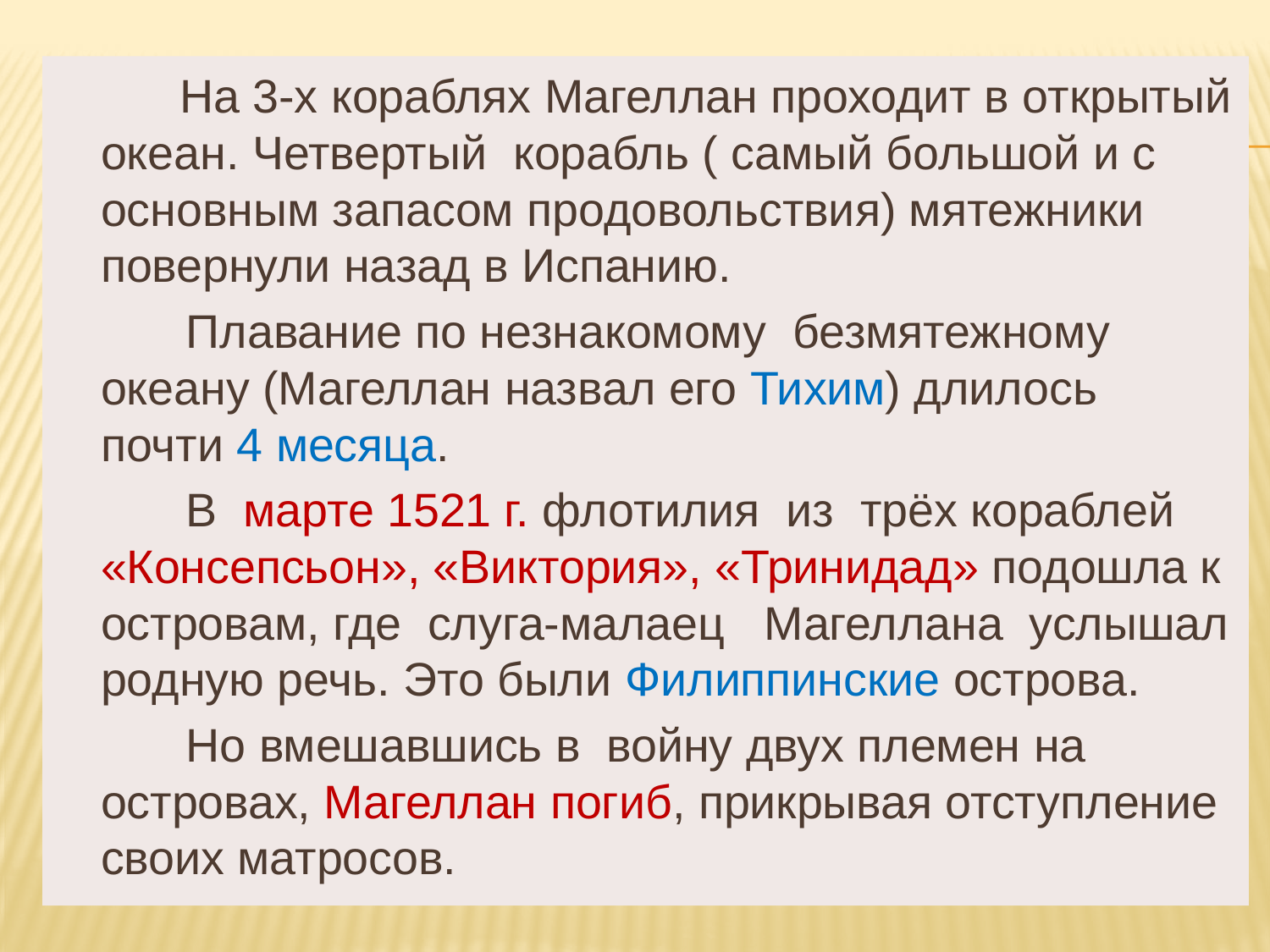

На 3-х кораблях Магеллан проходит в открытый океан. Четвертый  корабль ( самый большой и с основным запасом продовольствия) мятежники повернули назад в Испанию.
          Плавание по незнакомому  безмятежному  океану (Магеллан назвал его Тихим) длилось  почти 4 месяца.
          В  марте 1521 г. флотилия  из  трёх кораблей «Консепсьон», «Виктория», «Тринидад» подошла к островам, где  слуга-малаец   Магеллана  услышал родную речь. Это были Филиппинские острова.
          Но вмешавшись в  войну двух племен на островах, Магеллан погиб, прикрывая отступление  своих матросов.